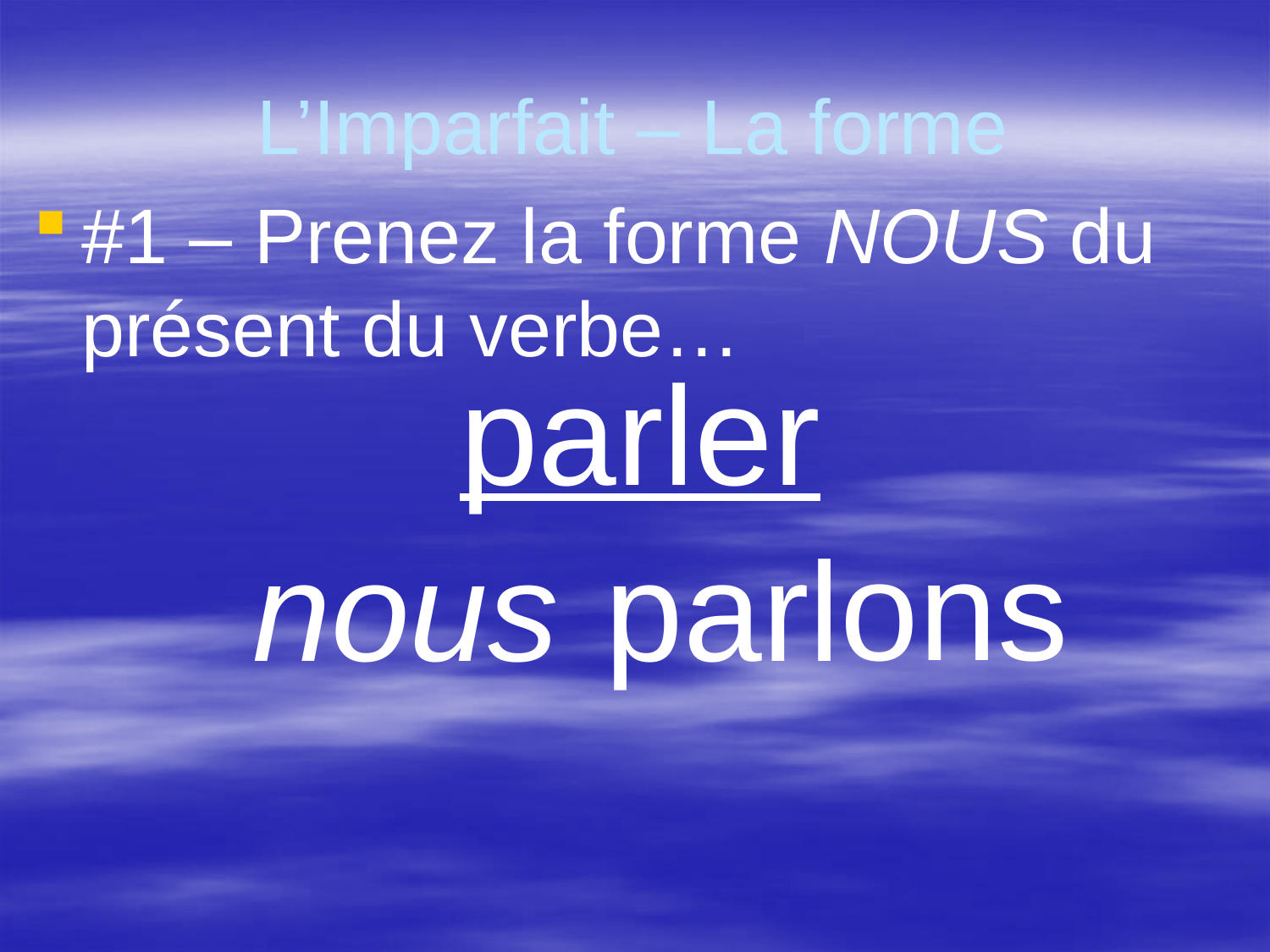

# L’Imparfait – La forme
#1 – Prenez la forme NOUS du présent du verbe…
parler
ons
nous
parl